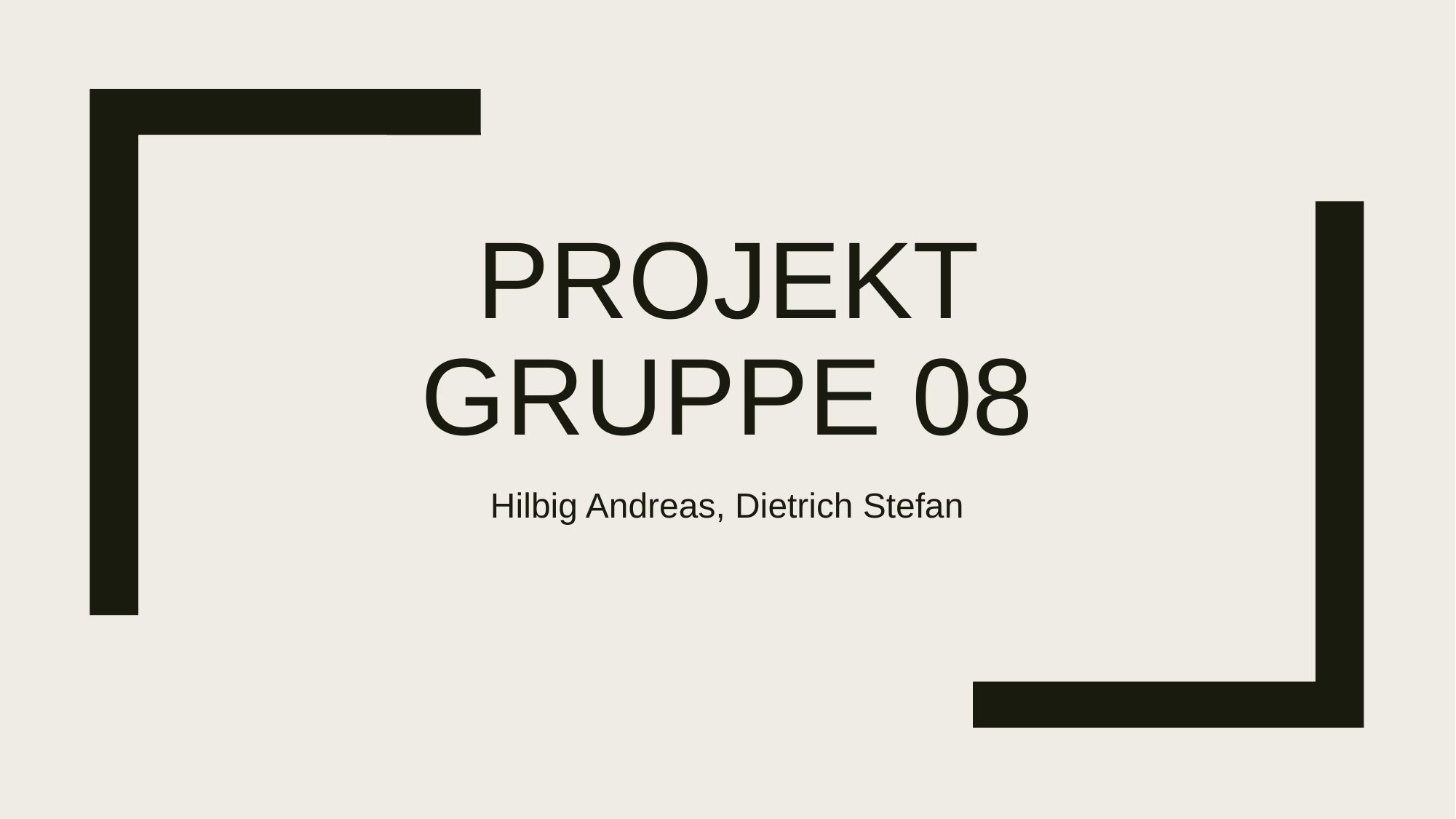

# Projekt Gruppe 08
Hilbig Andreas, Dietrich Stefan